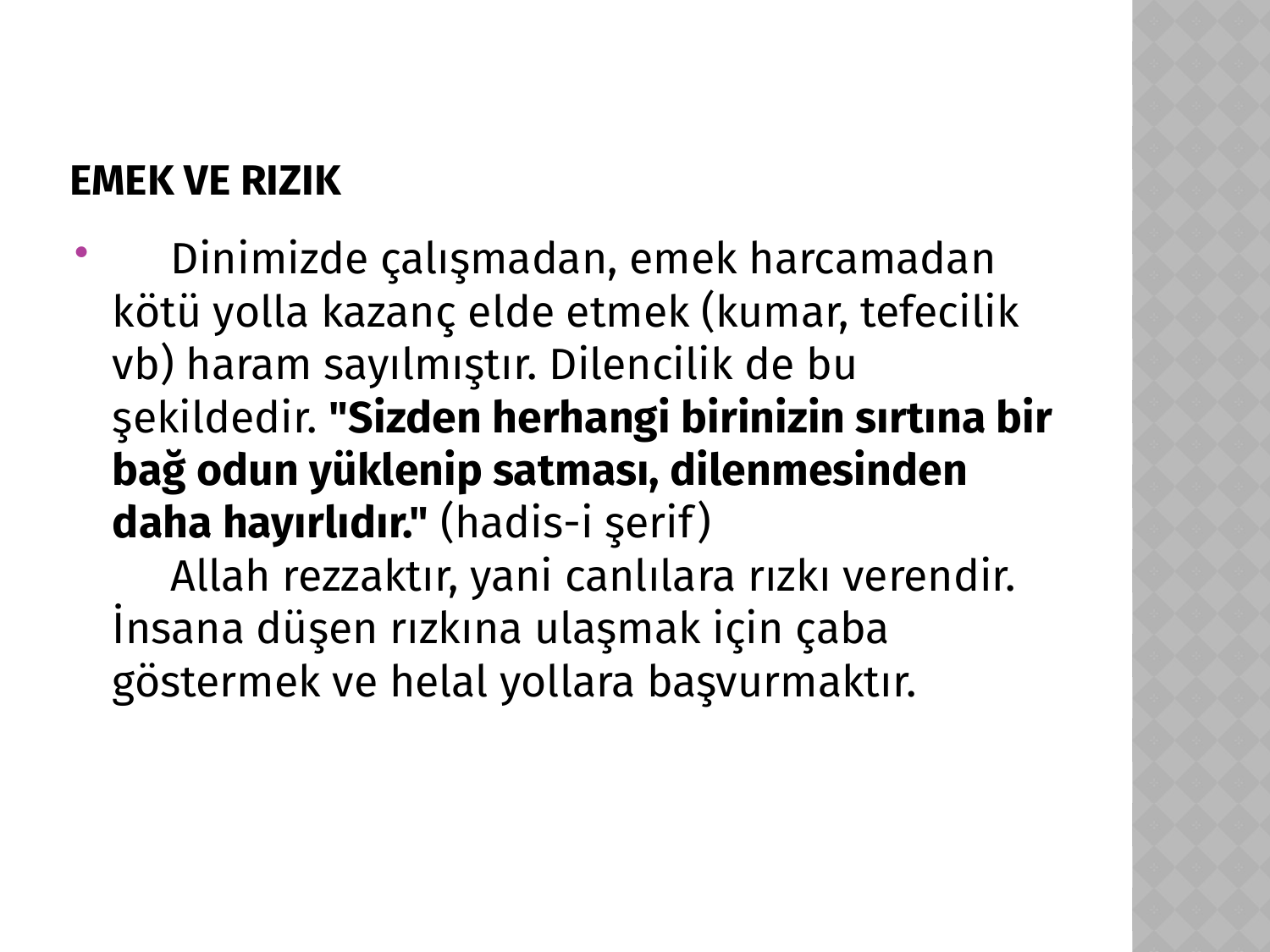

# Emek ve rIZIK
     Dinimizde çalışmadan, emek harcamadan kötü yolla kazanç elde etmek (kumar, tefecilik vb) haram sayılmıştır. Dilencilik de bu şekildedir. "Sizden herhangi birinizin sırtına bir bağ odun yüklenip satması, dilenmesinden daha hayırlıdır." (hadis-i şerif)
     Allah rezzaktır, yani canlılara rızkı verendir. İnsana düşen rızkına ulaşmak için çaba göstermek ve helal yollara başvurmaktır.